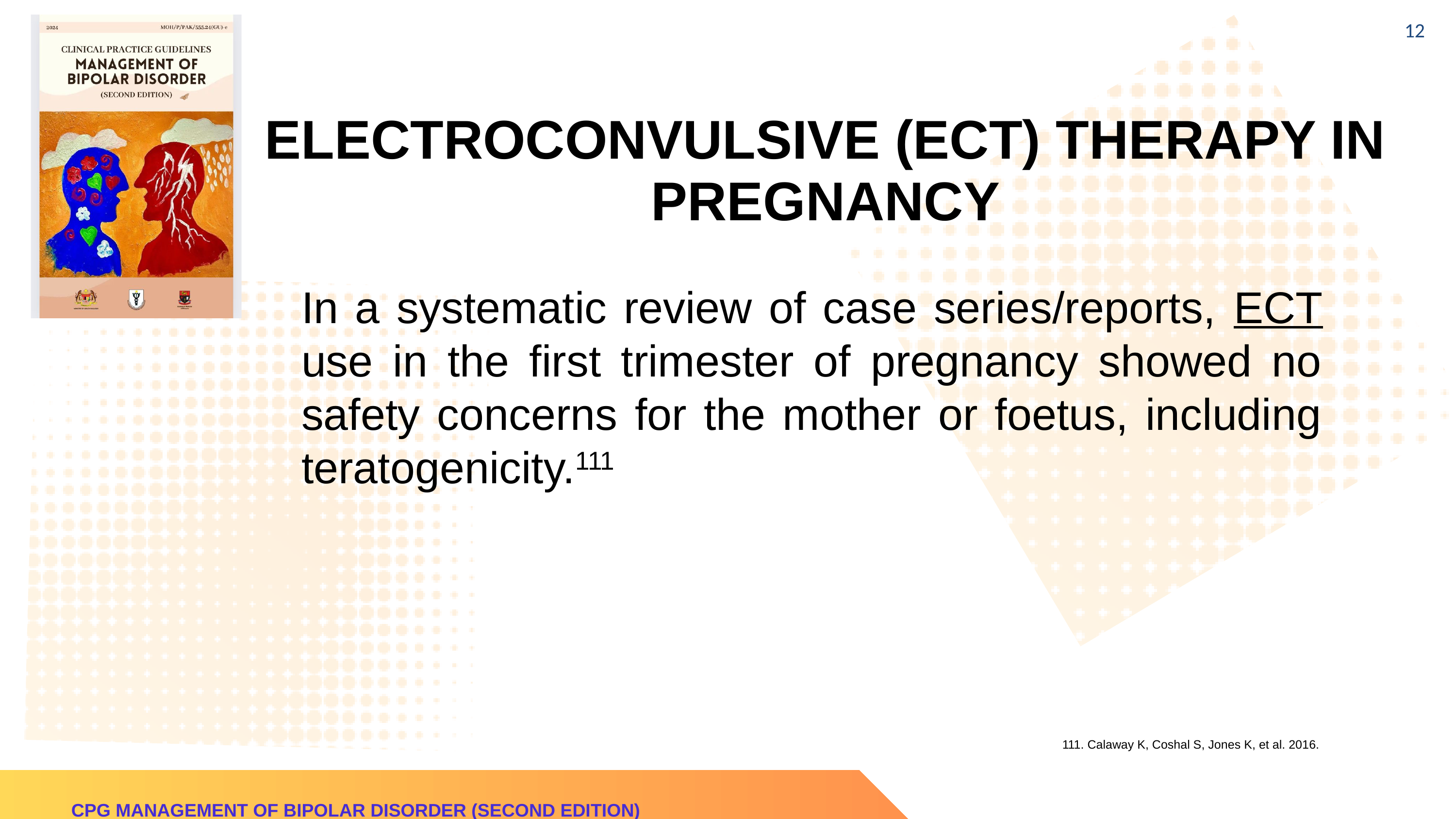

12

ELECTROCONVULSIVE (ECT) THERAPY IN PREGNANCY
In a systematic review of case series/reports, ECT use in the first trimester of pregnancy showed no safety concerns for the mother or foetus, including teratogenicity.111

111. Calaway K, Coshal S, Jones K, et al. 2016.

CPG MANAGEMENT OF BIPOLAR DISORDER (SECOND EDITION)